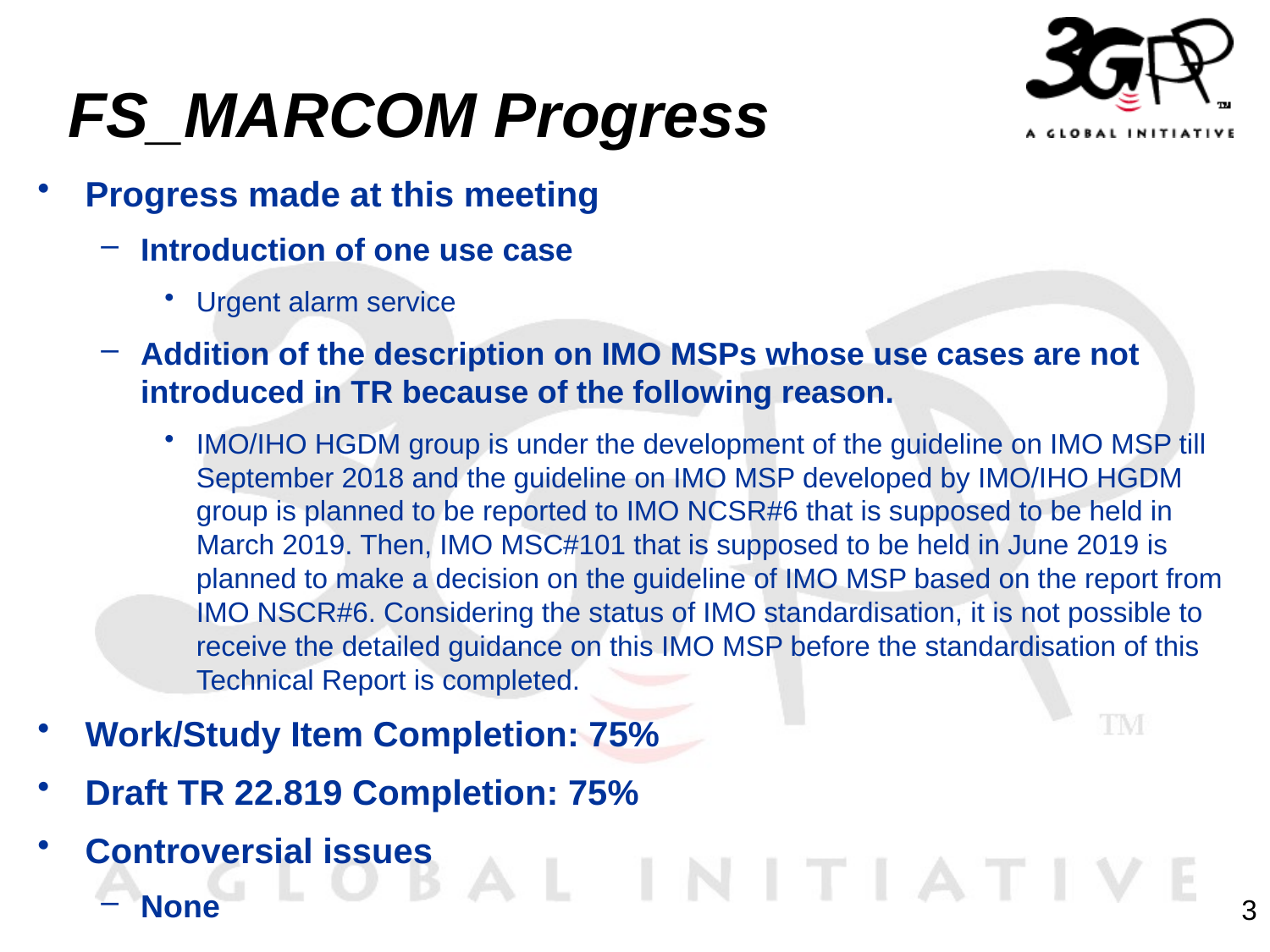

# FS_MARCOM Progress
Progress made at this meeting
Introduction of one use case
Urgent alarm service
Addition of the description on IMO MSPs whose use cases are not introduced in TR because of the following reason.
IMO/IHO HGDM group is under the development of the guideline on IMO MSP till September 2018 and the guideline on IMO MSP developed by IMO/IHO HGDM group is planned to be reported to IMO NCSR#6 that is supposed to be held in March 2019. Then, IMO MSC#101 that is supposed to be held in June 2019 is planned to make a decision on the guideline of IMO MSP based on the report from IMO NSCR#6. Considering the status of IMO standardisation, it is not possible to receive the detailed guidance on this IMO MSP before the standardisation of this Technical Report is completed.
Work/Study Item Completion: 75%
Draft TR 22.819 Completion: 75%
Controversial issues
None
3